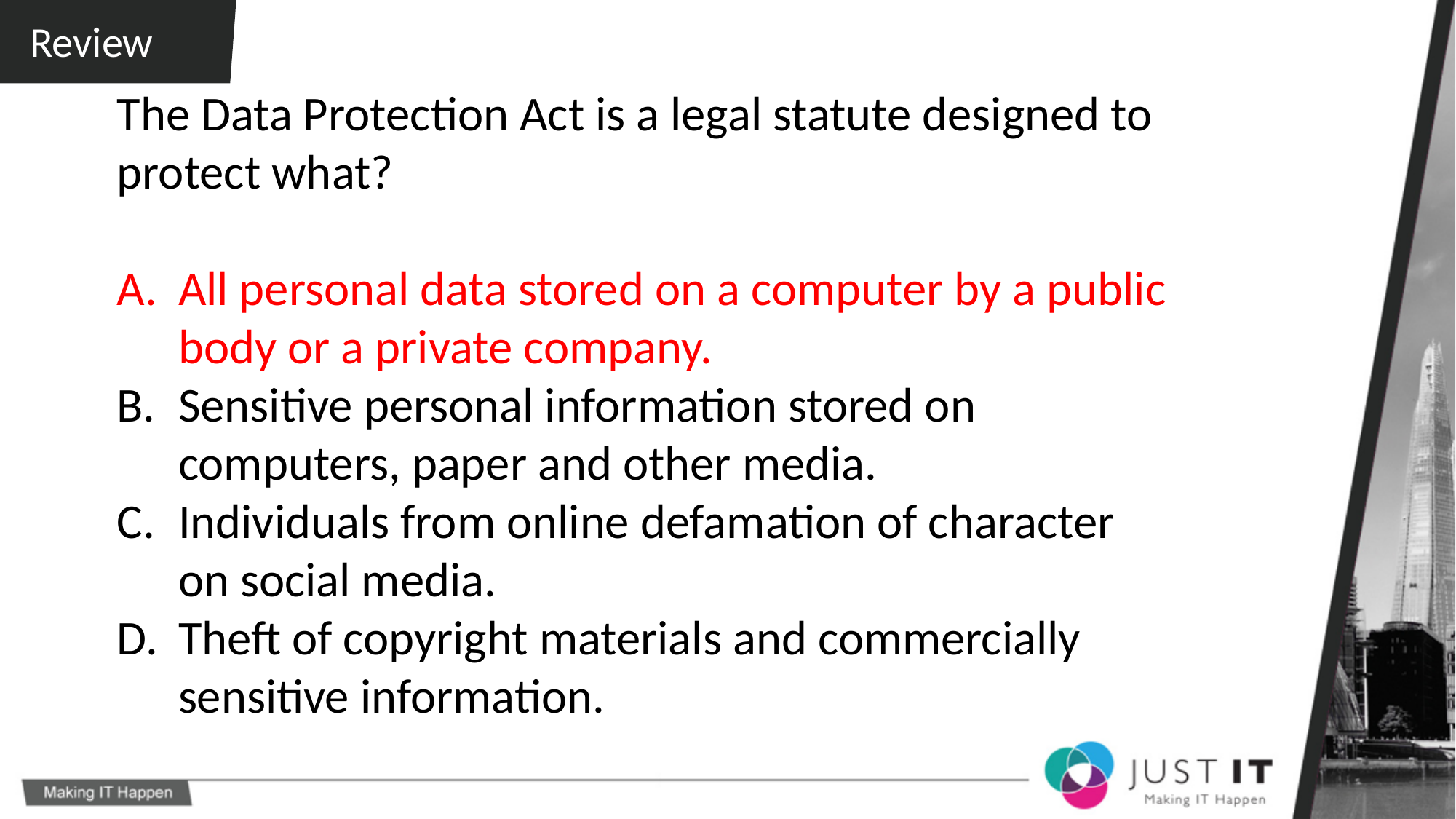

Review
The Data Protection Act is a legal statute designed to protect what?

All personal data stored on a computer by a public body or a private company.
Sensitive personal information stored on computers, paper and other media.
Individuals from online defamation of character on social media.
Theft of copyright materials and commercially sensitive information.